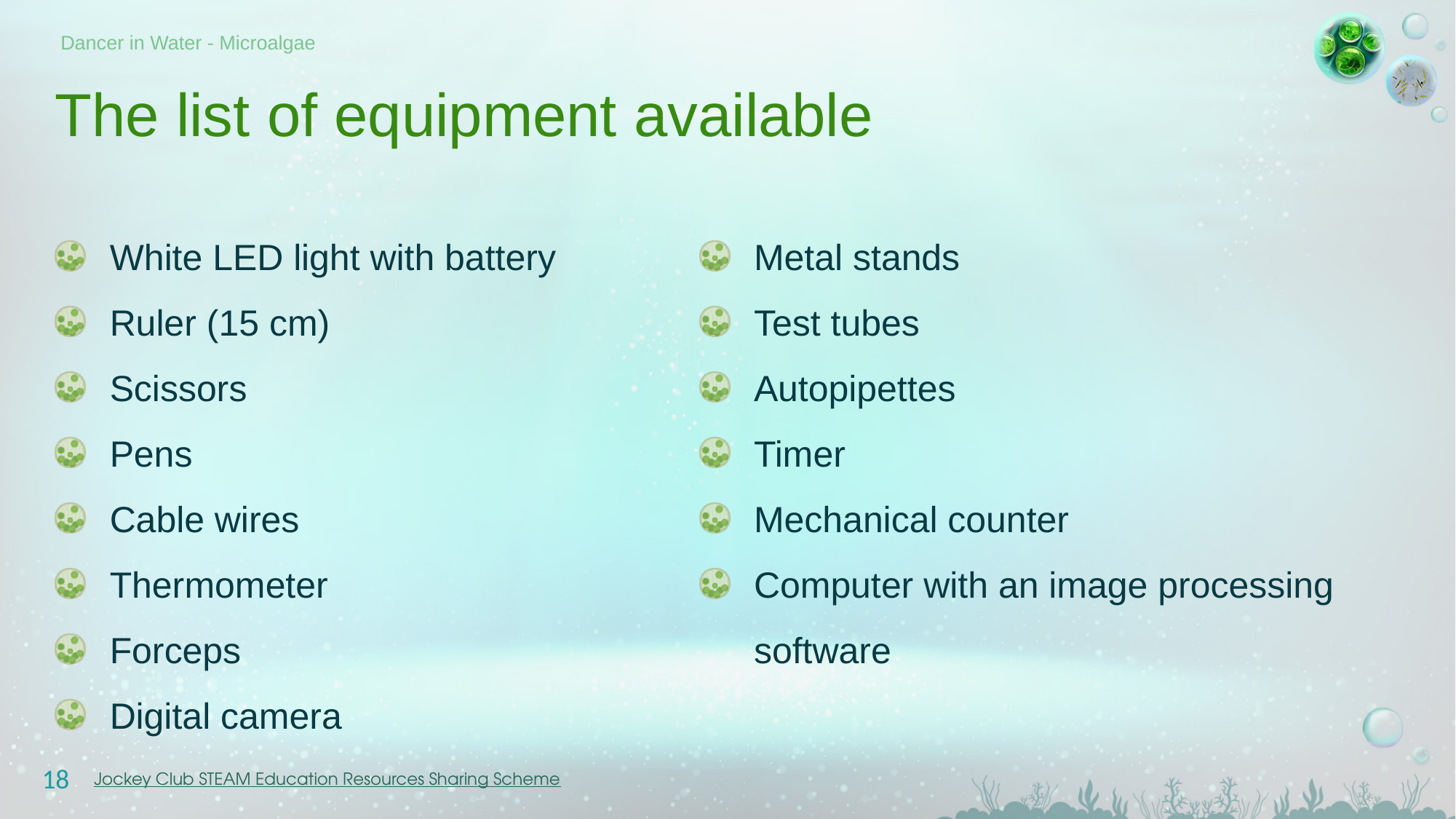

# The list of equipment available
White LED light with battery
Ruler (15 cm)
Scissors
Pens
Cable wires
Thermometer
Forceps
Digital camera
Metal stands
Test tubes
Autopipettes
Timer
Mechanical counter
Computer with an image processing software
18